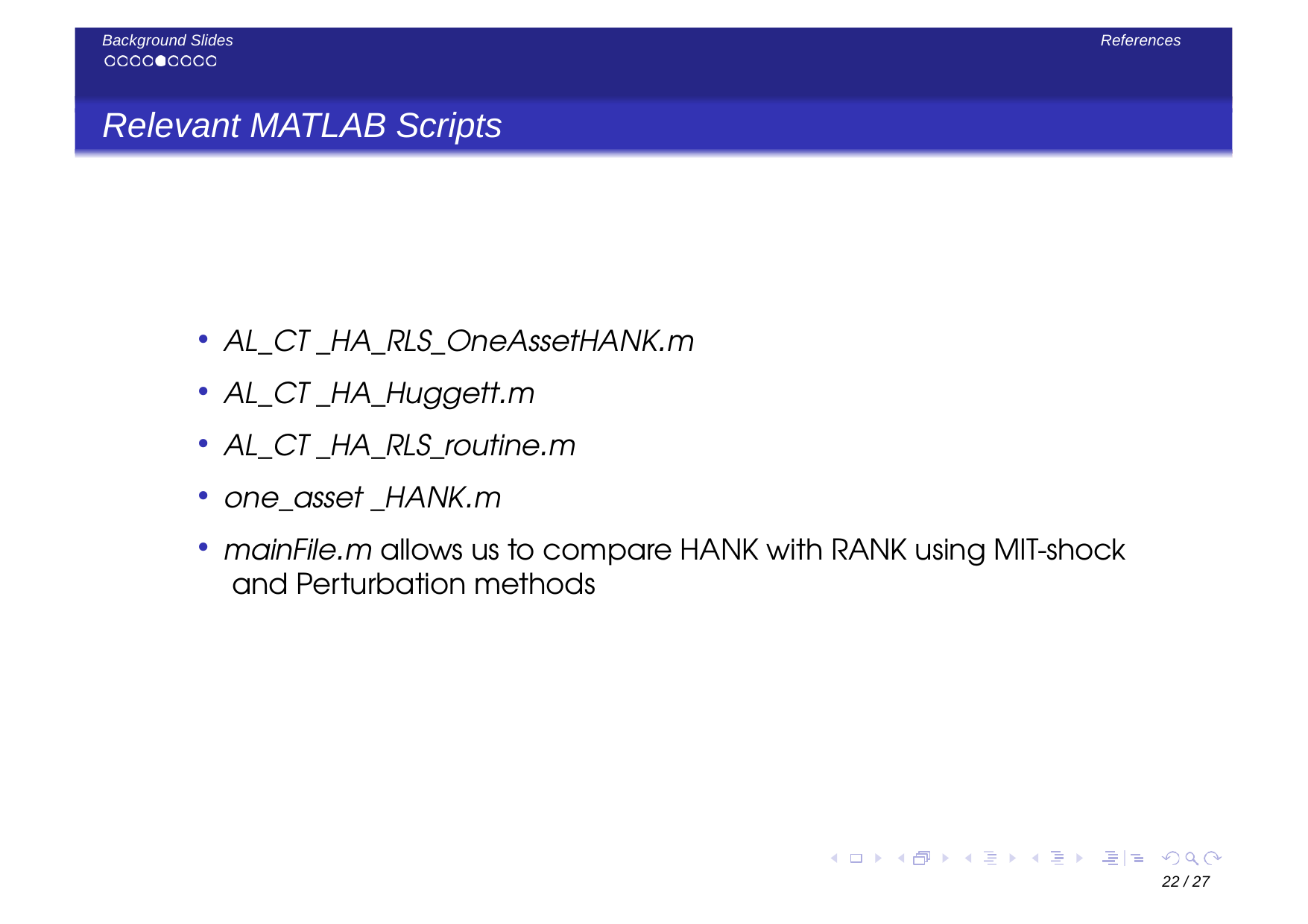

Background Slides
References

# Relevant MATLAB Scripts

AL_CT _HA_RLS_OneAssetHANK.m
AL_CT _HA_Huggett.m
AL_CT _HA_RLS_routine.m
one_asset _HANK.m
mainFile.m allows us to compare HANK with RANK using MIT-shock  and Perturbation methods
22 / 27